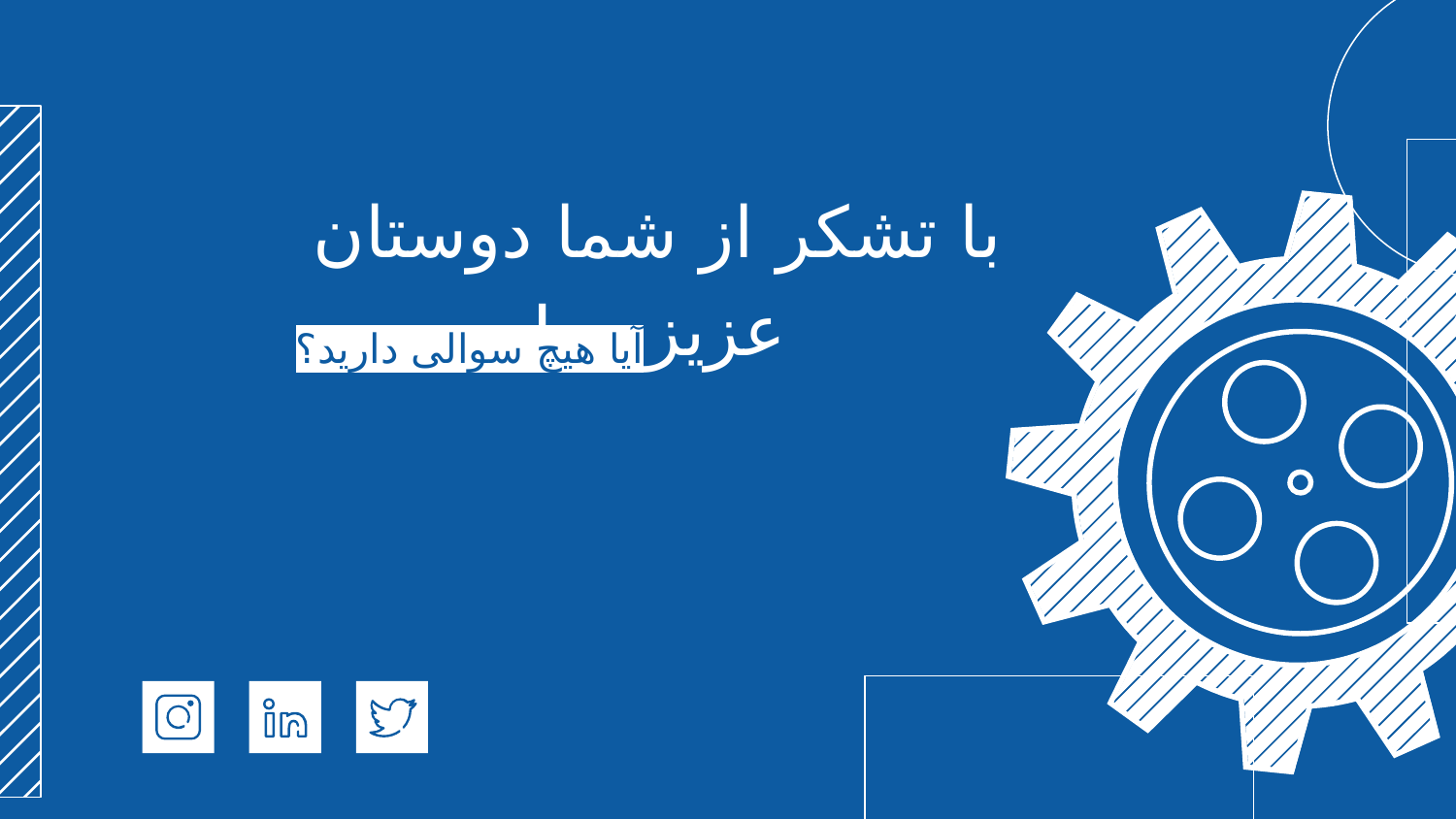

#
با تشکر از شما دوستان عزیز... !

آیا هیچ سوالی دارید؟